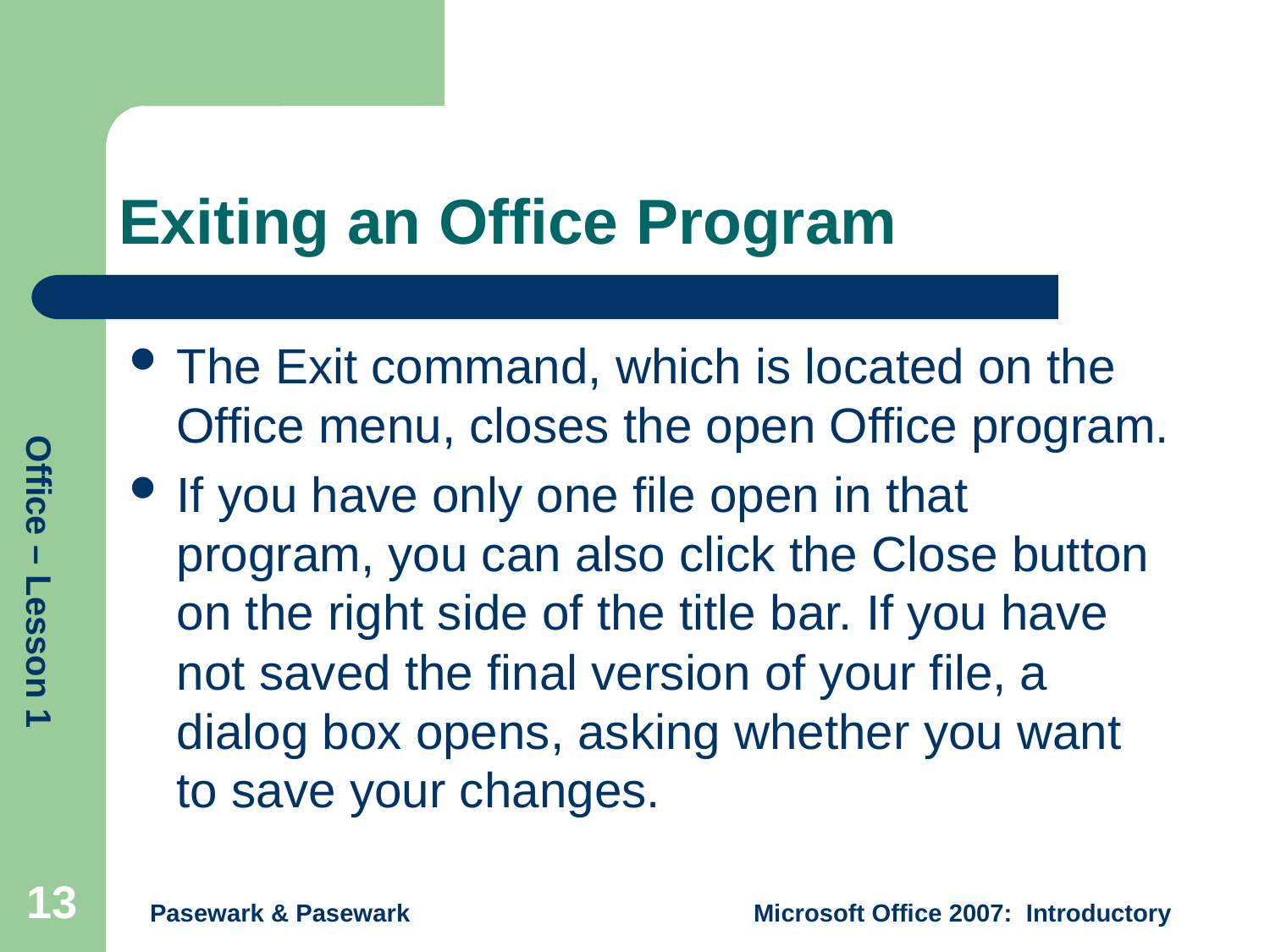

# Exiting an Office Program
The Exit command, which is located on the Office menu, closes the open Office program.
If you have only one file open in that program, you can also click the Close button on the right side of the title bar. If you have not saved the final version of your file, a dialog box opens, asking whether you want to save your changes.

13
Pasewark & Pasewark
Microsoft Office 2007:  Introductory